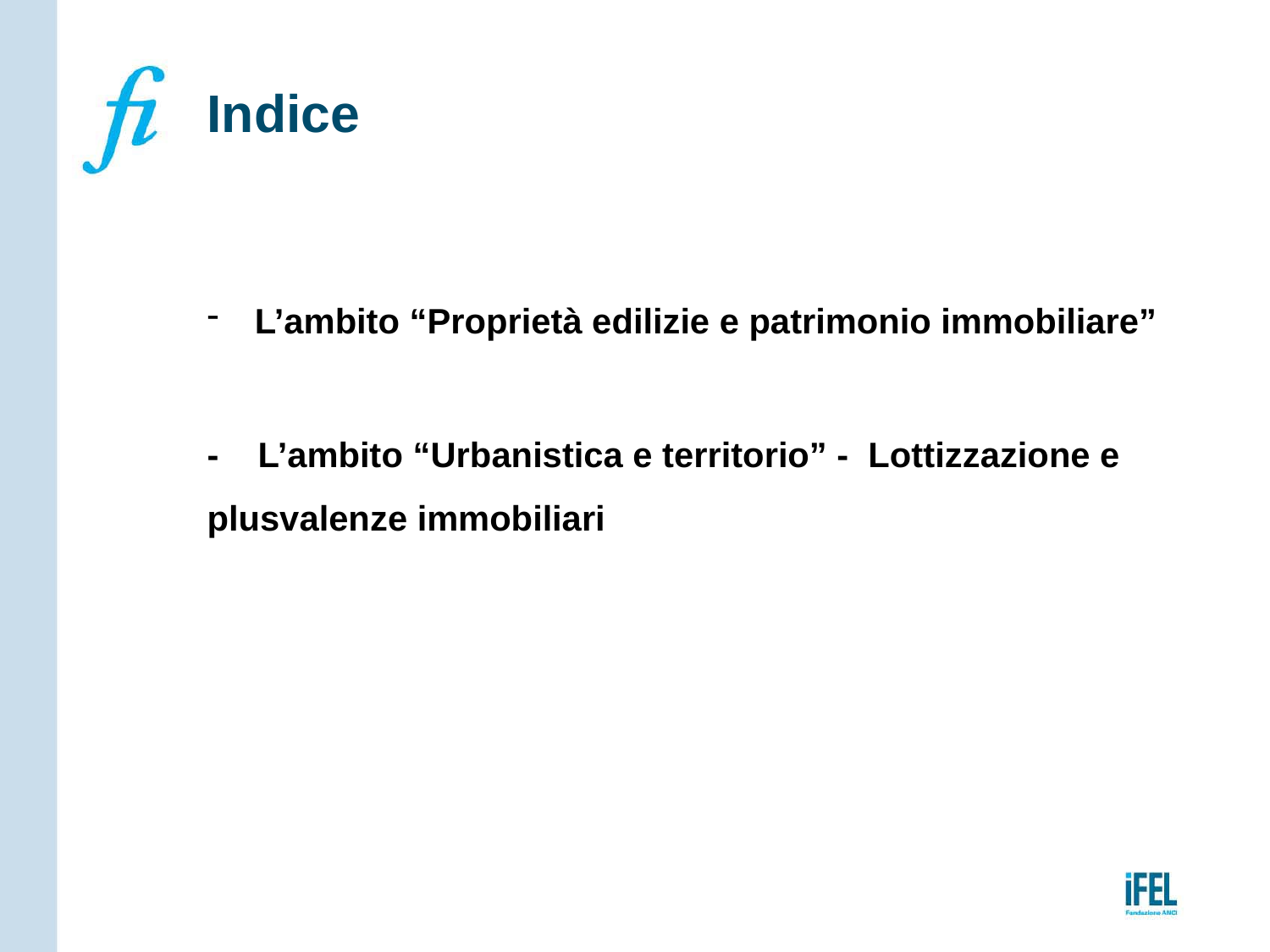

# Indice
L’ambito “Proprietà edilizie e patrimonio immobiliare”
-    L’ambito “Urbanistica e territorio” -  Lottizzazione e plusvalenze immobiliari